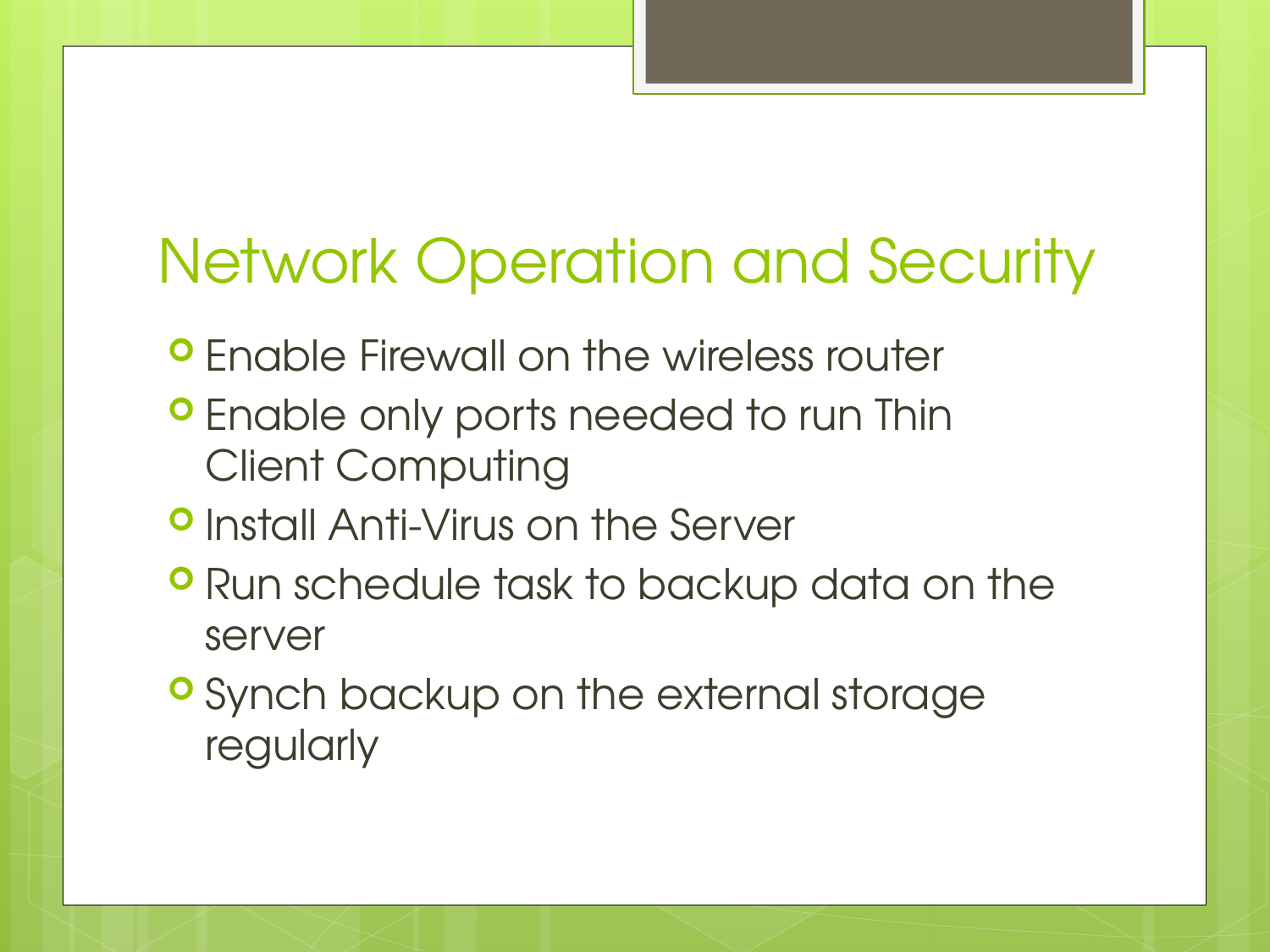

# Network Operation and Security
Enable Firewall on the wireless router
Enable only ports needed to run Thin Client Computing
Install Anti-Virus on the Server
Run schedule task to backup data on the server
Synch backup on the external storage regularly